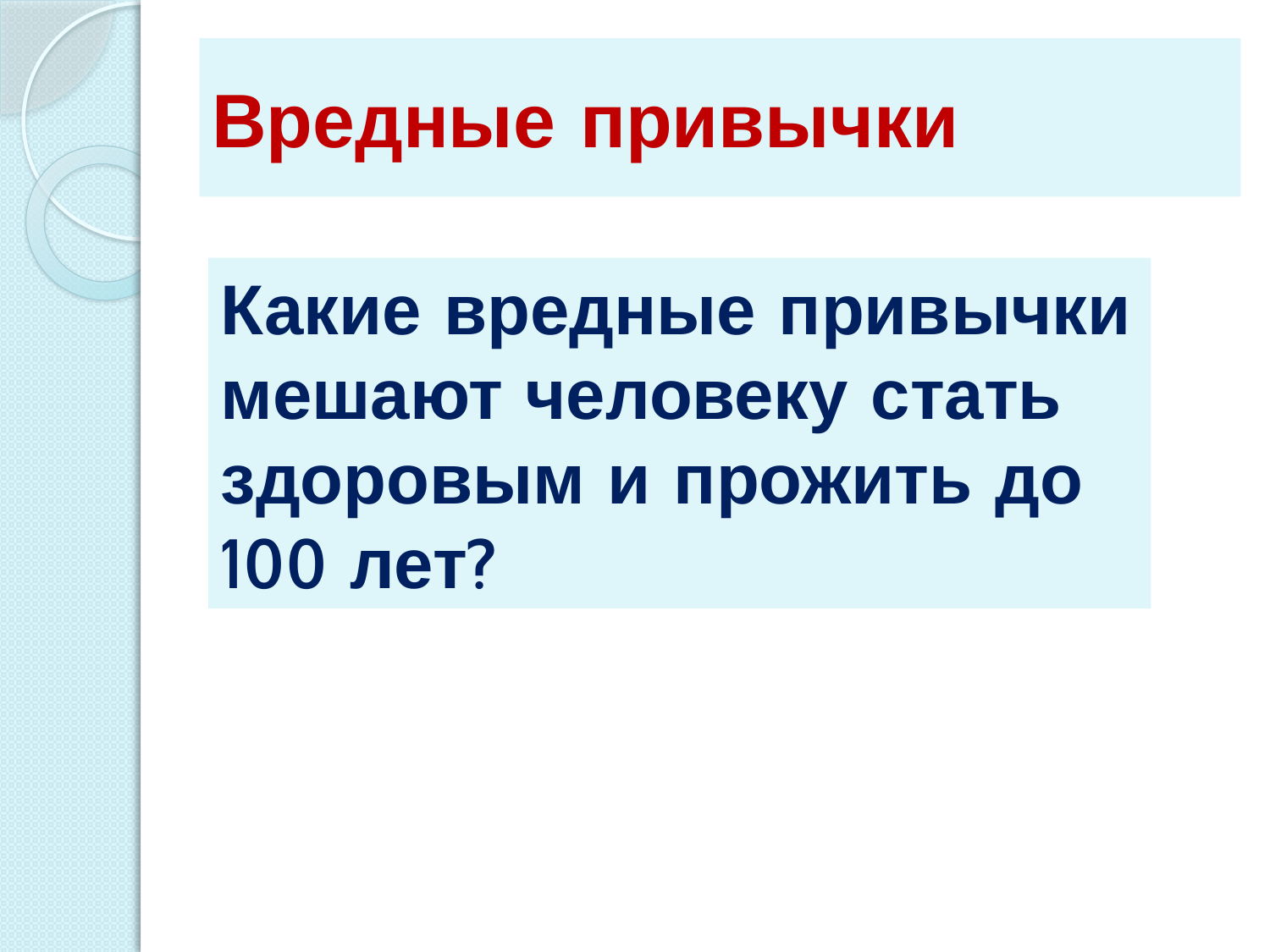

# Вредные привычки
Какие вредные привычки мешают человеку стать здоровым и прожить до 100 лет?